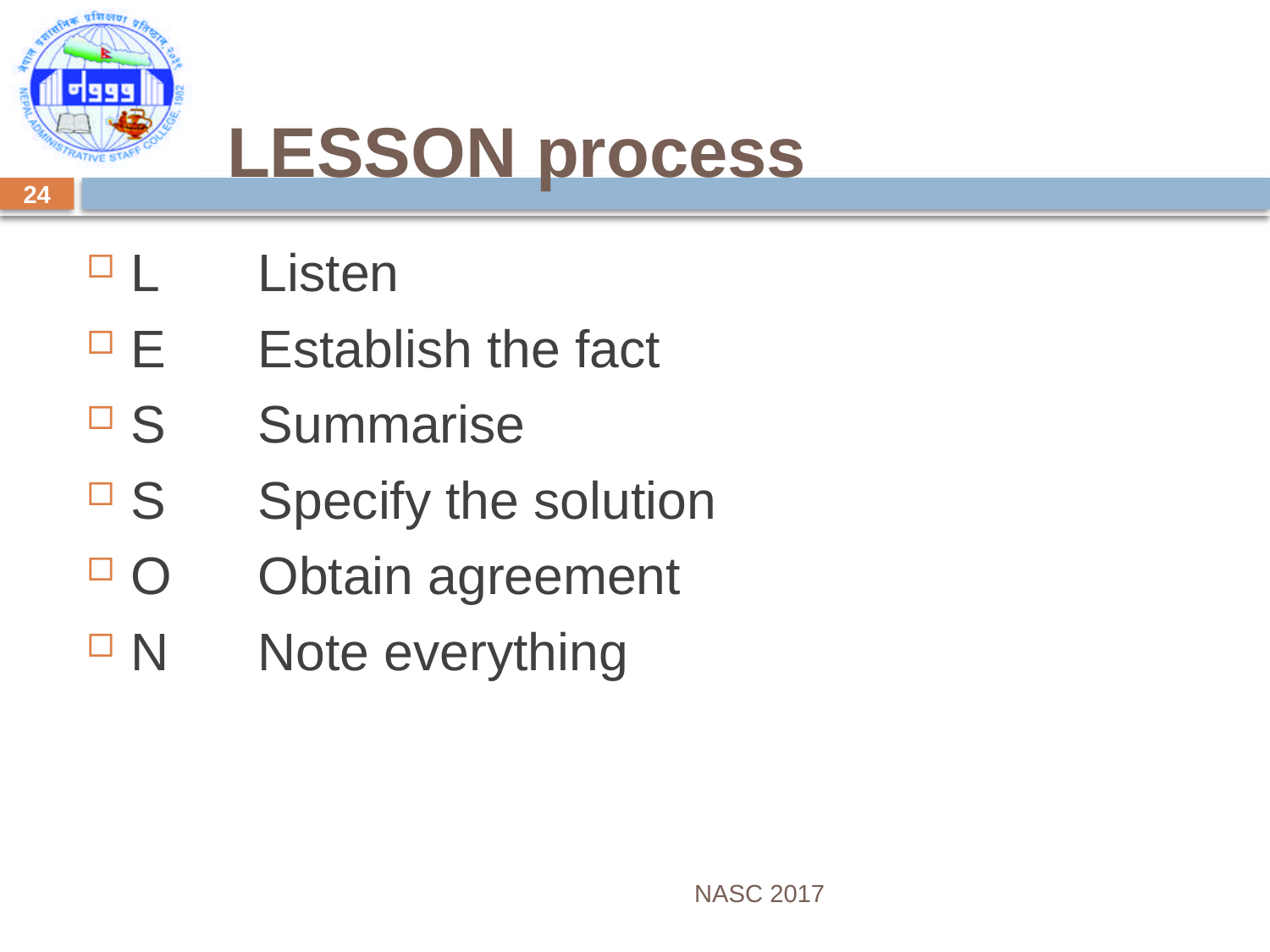

# LESSON process
24
L	Listen
E	Establish the fact
S	Summarise
S	Specify the solution
O	Obtain agreement
N	Note everything
NASC 2017